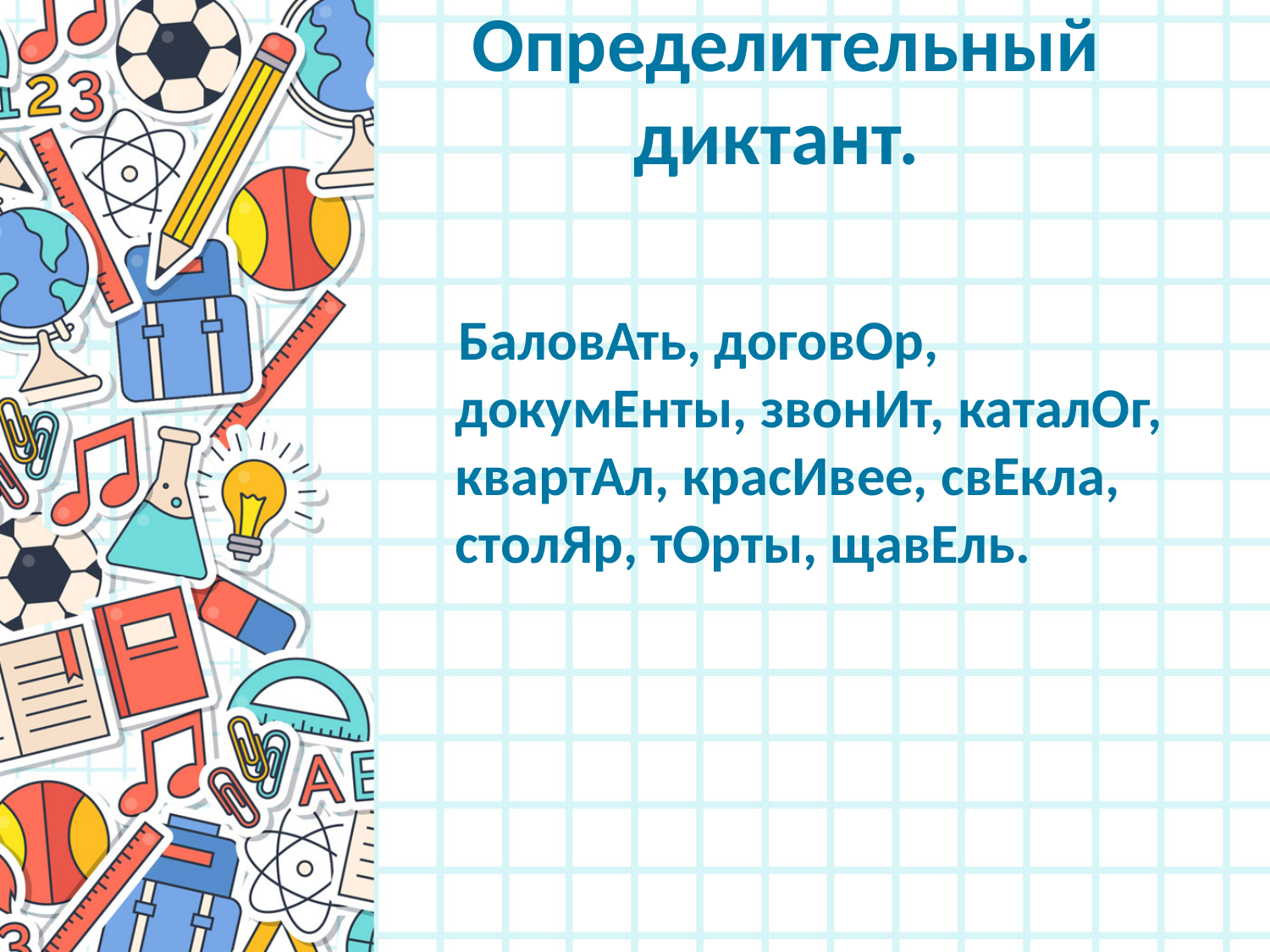

# Определительный диктант.

    БаловАть, договОр, докумЕнты, звонИт, каталОг, квартАл, красИвее, свЕкла, столЯр, тОрты, щавЕль.